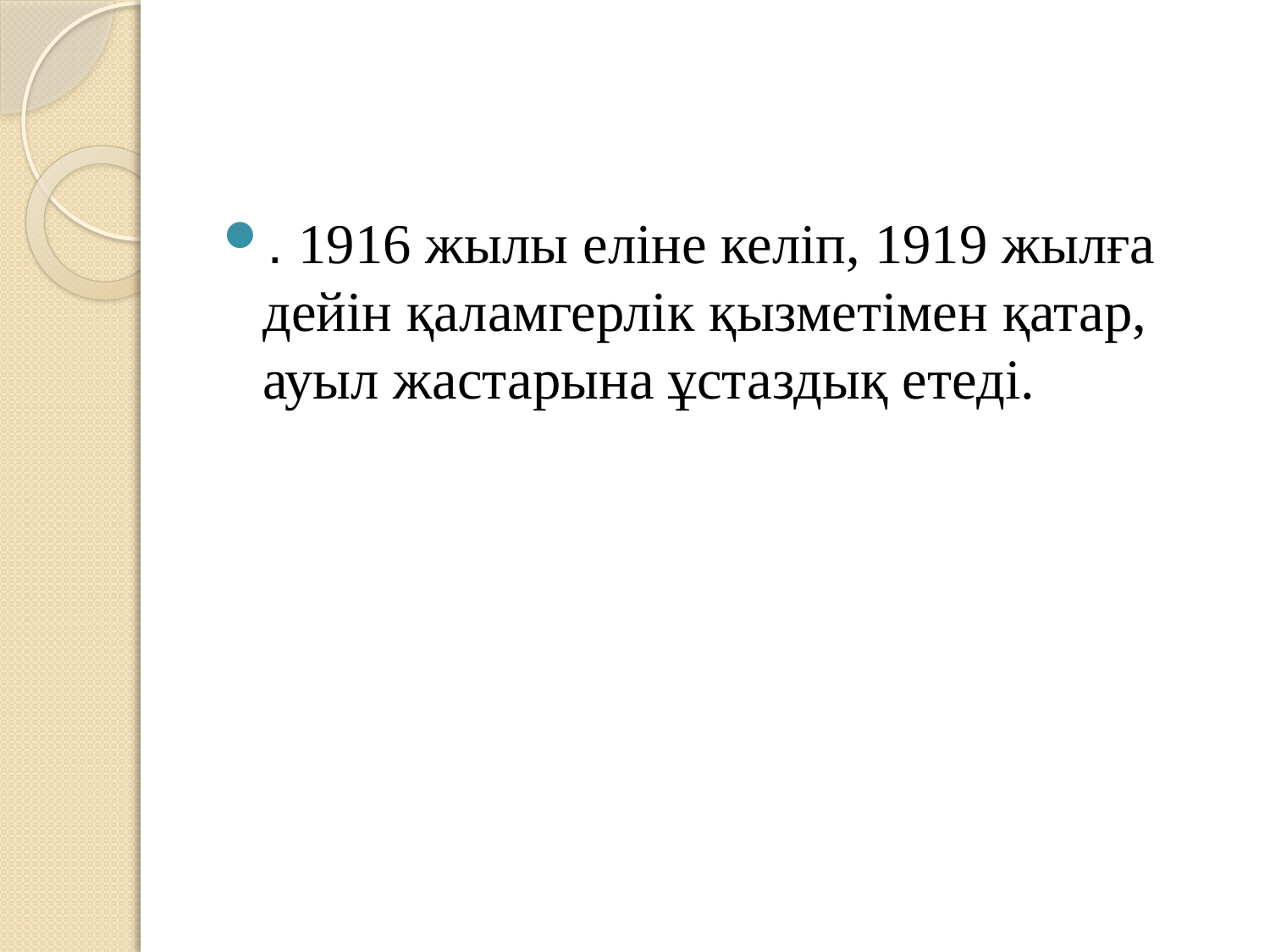

. 1916 жылы еліне келіп, 1919 жылға дейін қаламгерлік қызметімен қатар, ауыл жастарына ұстаздық етеді.